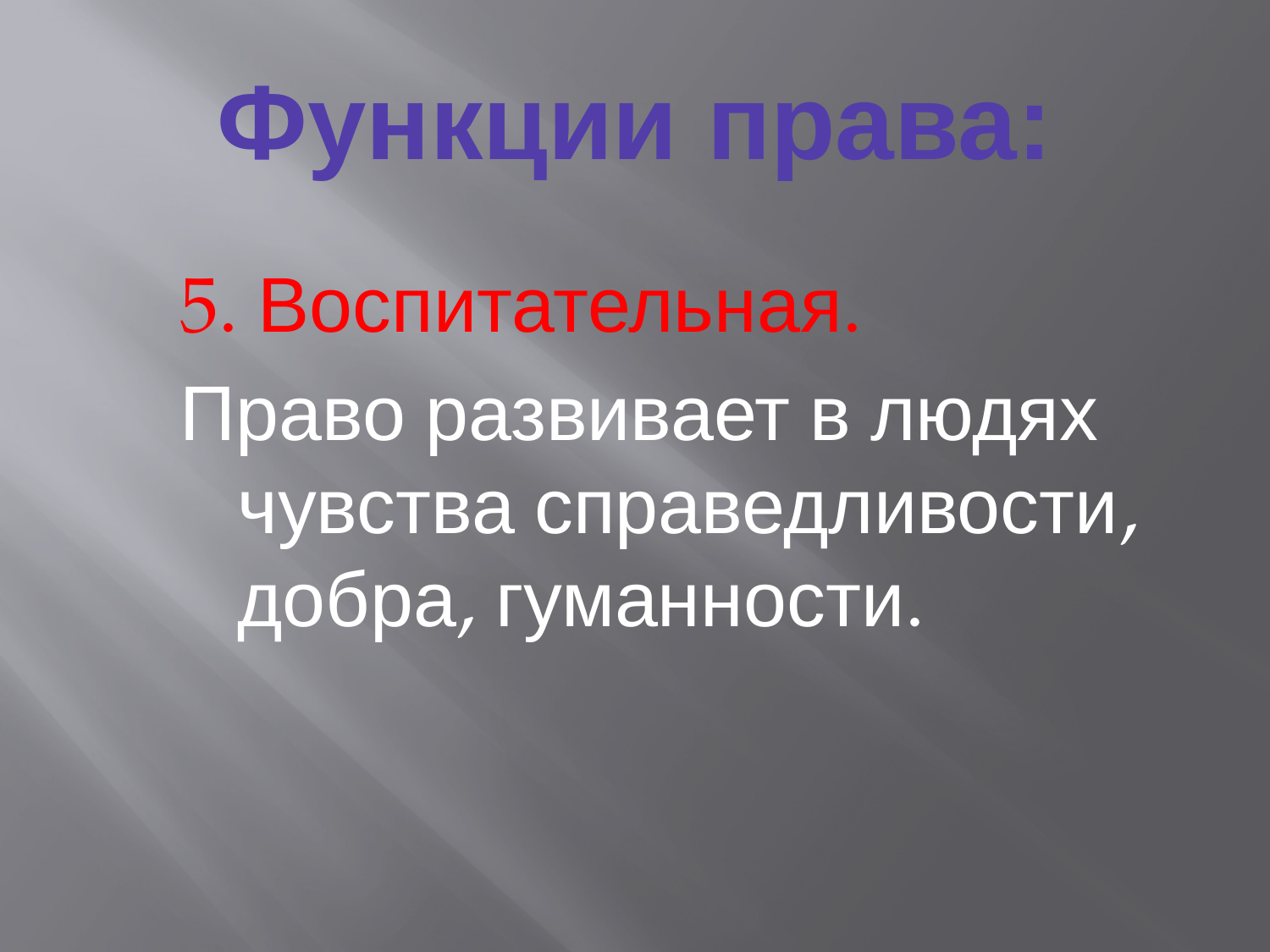

# Функции права:
5. Воспитательная.
Право развивает в людях чувства справедливости, добра, гуманности.